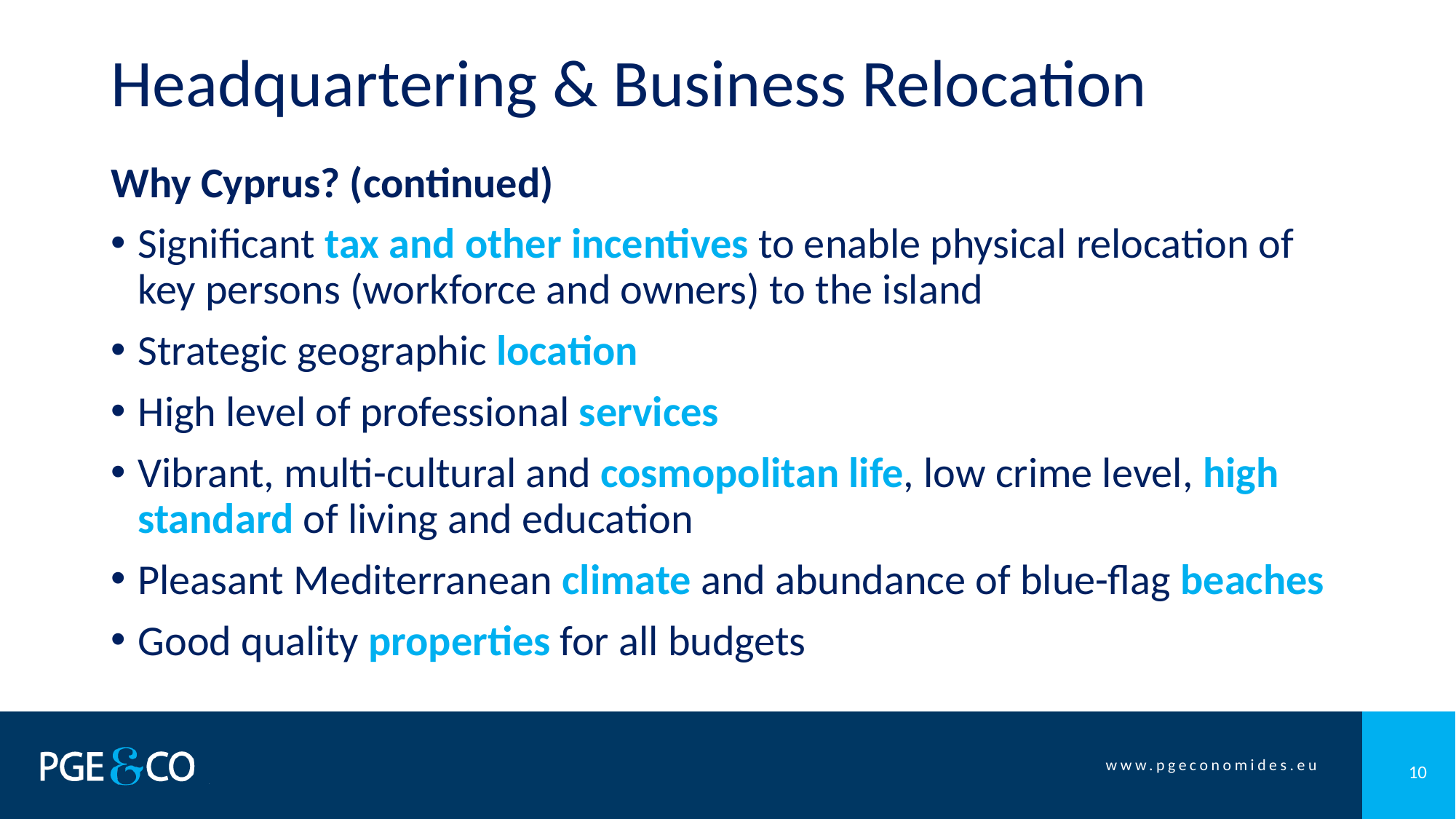

# Headquartering & Business Relocation
Why Cyprus? (continued)
Significant tax and other incentives to enable physical relocation of key persons (workforce and owners) to the island
Strategic geographic location
High level of professional services
Vibrant, multi-cultural and cosmopolitan life, low crime level, high standard of living and education
Pleasant Mediterranean climate and abundance of blue-flag beaches
Good quality properties for all budgets
10